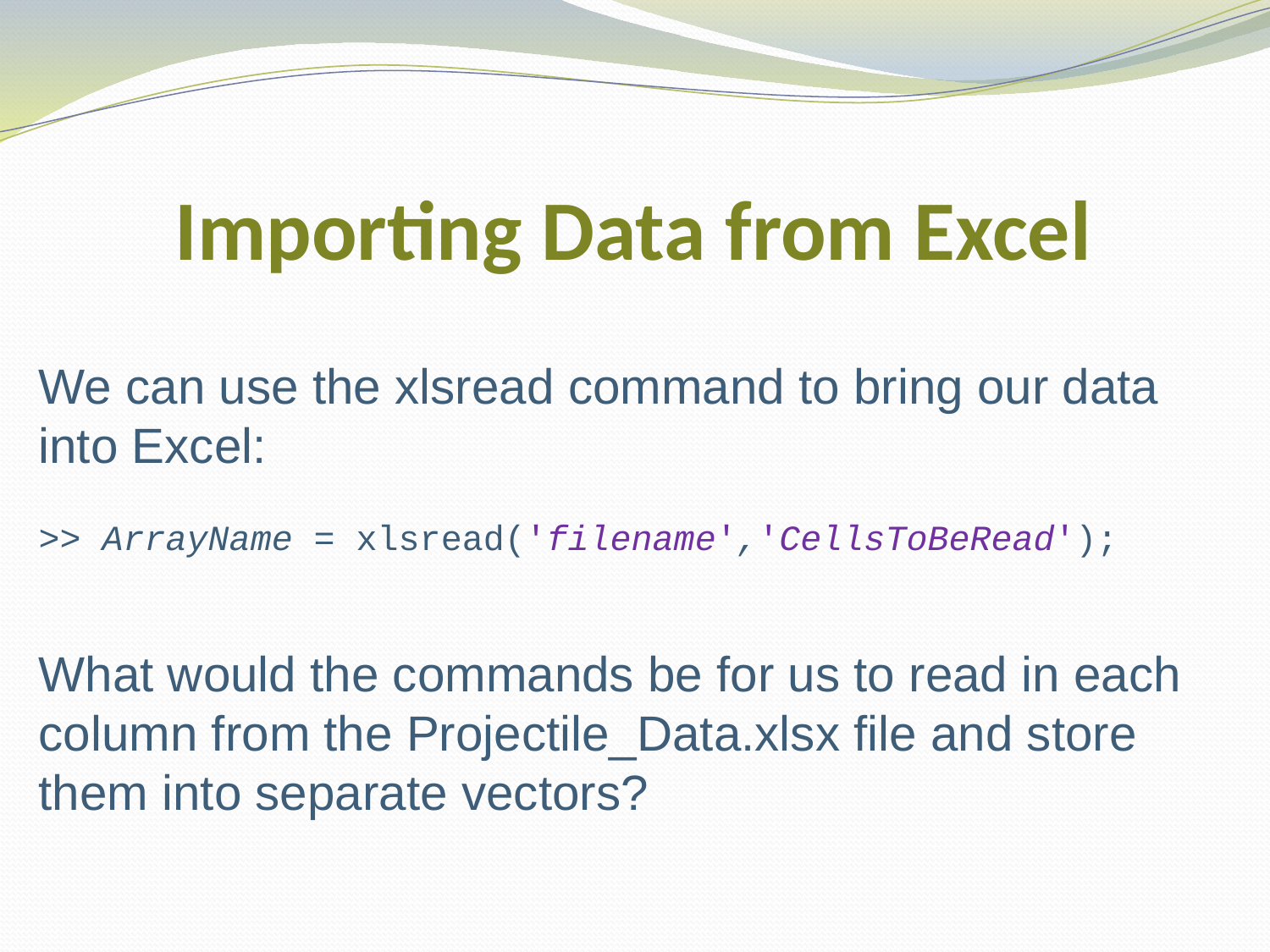

Importing Data from Excel
We can use the xlsread command to bring our data into Excel:

>> ArrayName = xlsread('filename','CellsToBeRead');

What would the commands be for us to read in each column from the Projectile_Data.xlsx file and store them into separate vectors?